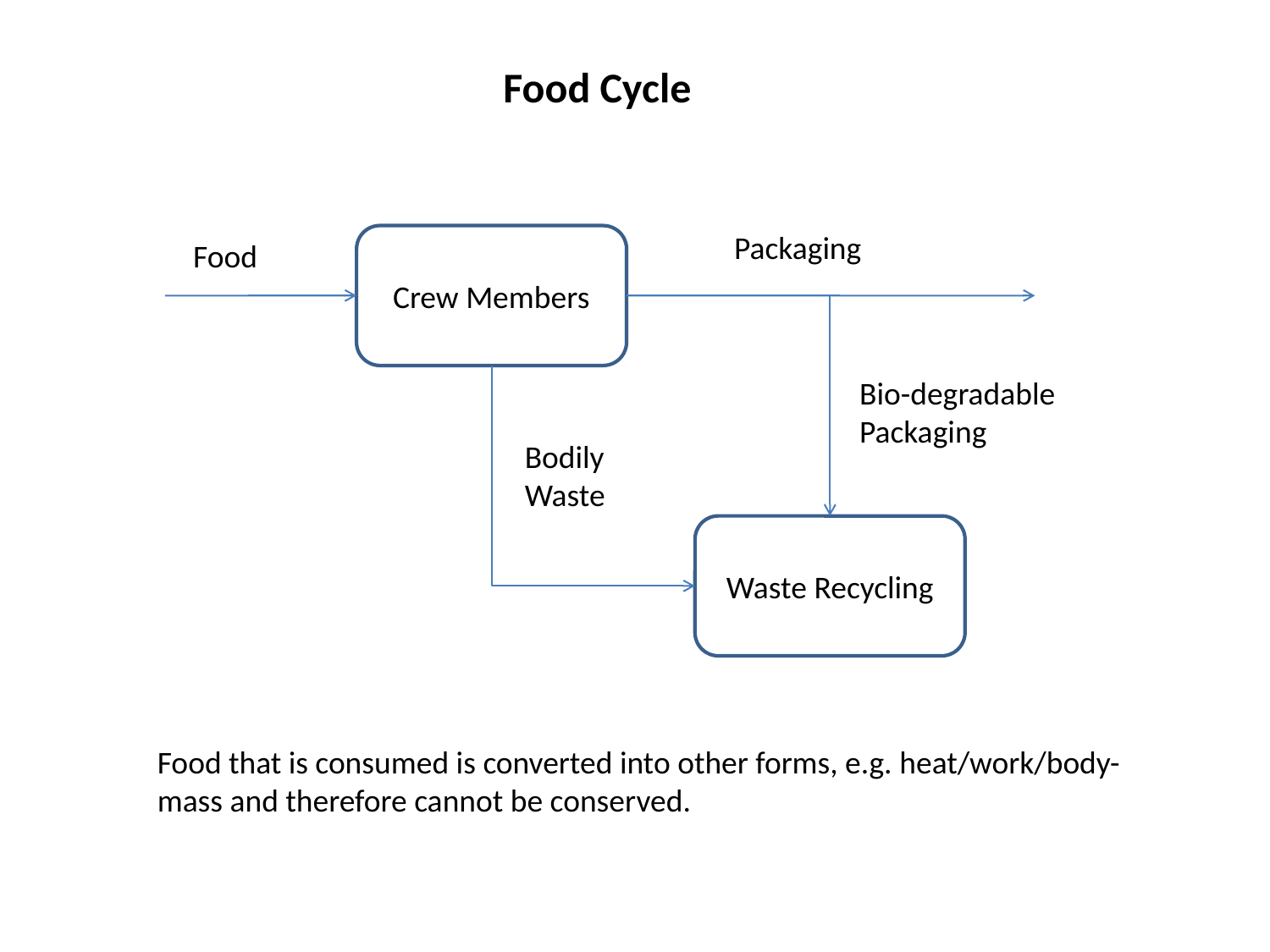

Food Cycle
Packaging
Crew Members
Food
Bio-degradable Packaging
Bodily Waste
Waste Recycling
Food that is consumed is converted into other forms, e.g. heat/work/body-mass and therefore cannot be conserved.